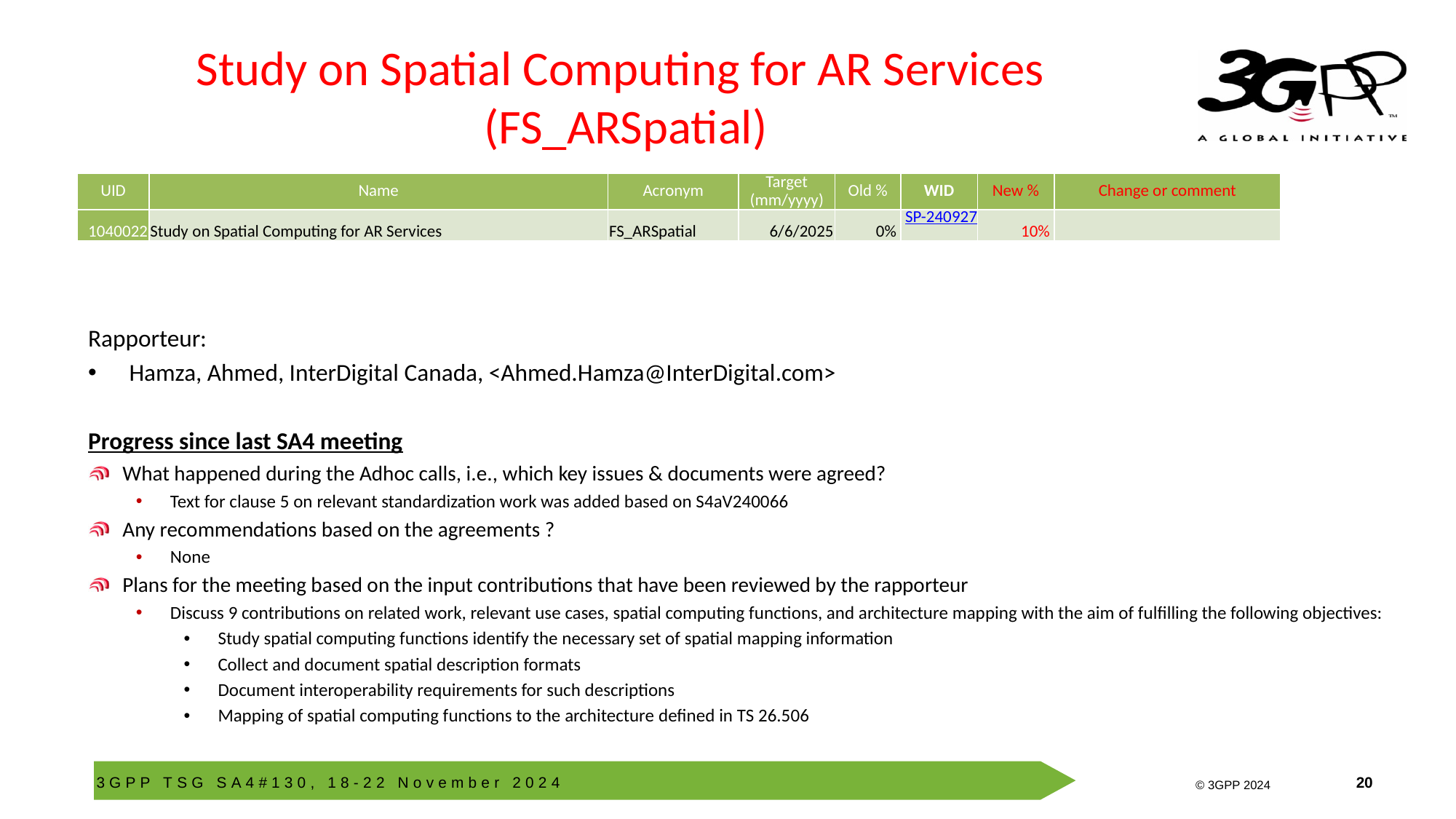

# Study on Spatial Computing for AR Services (FS_ARSpatial)
| UID | Name | Acronym | Target (mm/yyyy) | Old % | WID | New % | Change or comment |
| --- | --- | --- | --- | --- | --- | --- | --- |
| 1040022 | Study on Spatial Computing for AR Services | FS\_ARSpatial | 6/6/2025 | 0% | SP-240927 | 10% |  |
Rapporteur:
Hamza, Ahmed, InterDigital Canada, <Ahmed.Hamza@InterDigital.com>

Progress since last SA4 meeting
What happened during the Adhoc calls, i.e., which key issues & documents were agreed?
Text for clause 5 on relevant standardization work was added based on S4aV240066
Any recommendations based on the agreements ?
None
Plans for the meeting based on the input contributions that have been reviewed by the rapporteur
Discuss 9 contributions on related work, relevant use cases, spatial computing functions, and architecture mapping with the aim of fulfilling the following objectives:
Study spatial computing functions identify the necessary set of spatial mapping information
Collect and document spatial description formats
Document interoperability requirements for such descriptions
Mapping of spatial computing functions to the architecture defined in TS 26.506